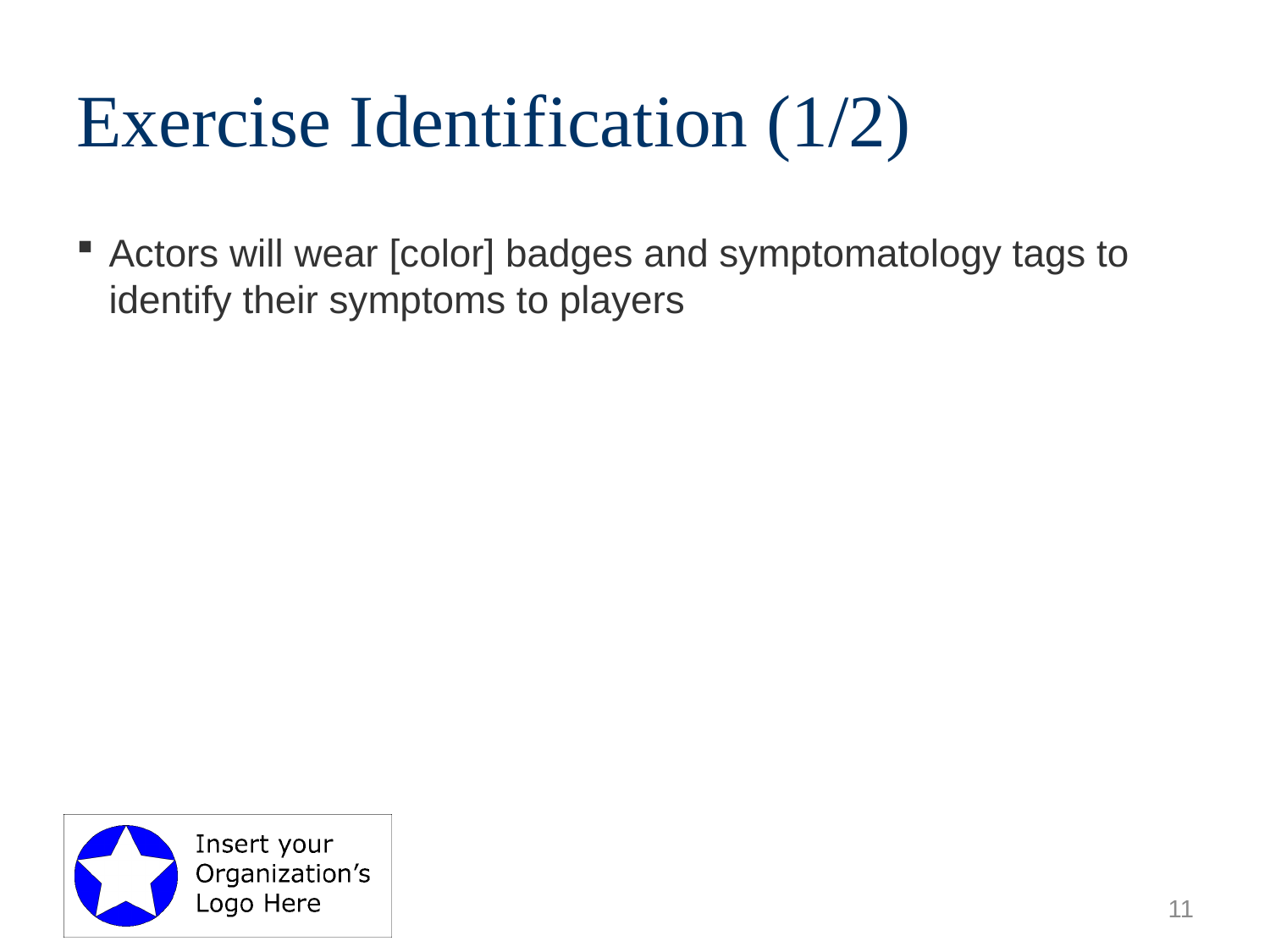

# Exercise Identification (1/2)
Actors will wear [color] badges and symptomatology tags to identify their symptoms to players
11